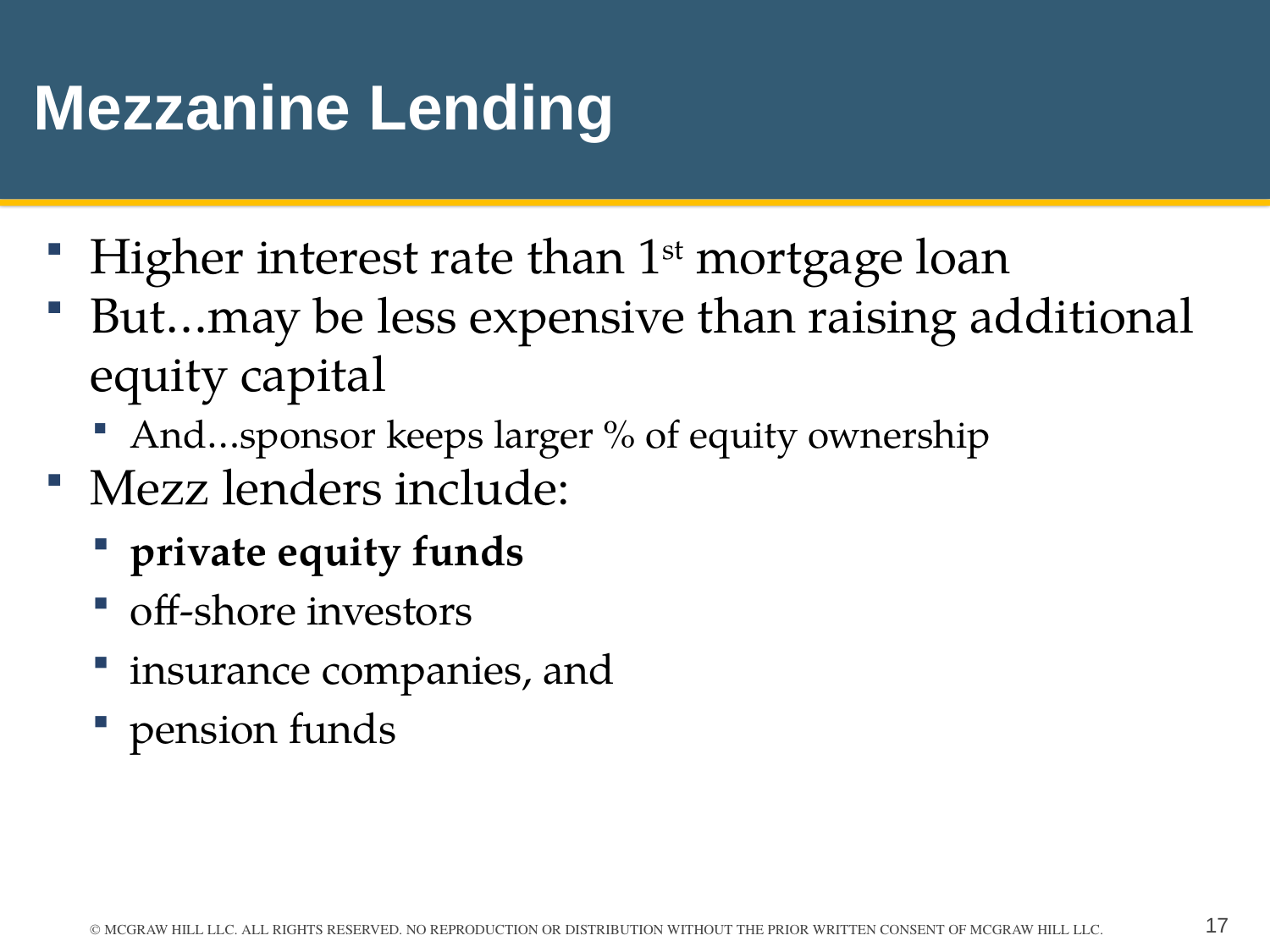

# Mezzanine Lending
Higher interest rate than 1st mortgage loan
But…may be less expensive than raising additional equity capital
And…sponsor keeps larger % of equity ownership
Mezz lenders include:
private equity funds
off-shore investors
insurance companies, and
pension funds
© MCGRAW HILL LLC. ALL RIGHTS RESERVED. NO REPRODUCTION OR DISTRIBUTION WITHOUT THE PRIOR WRITTEN CONSENT OF MCGRAW HILL LLC.
17